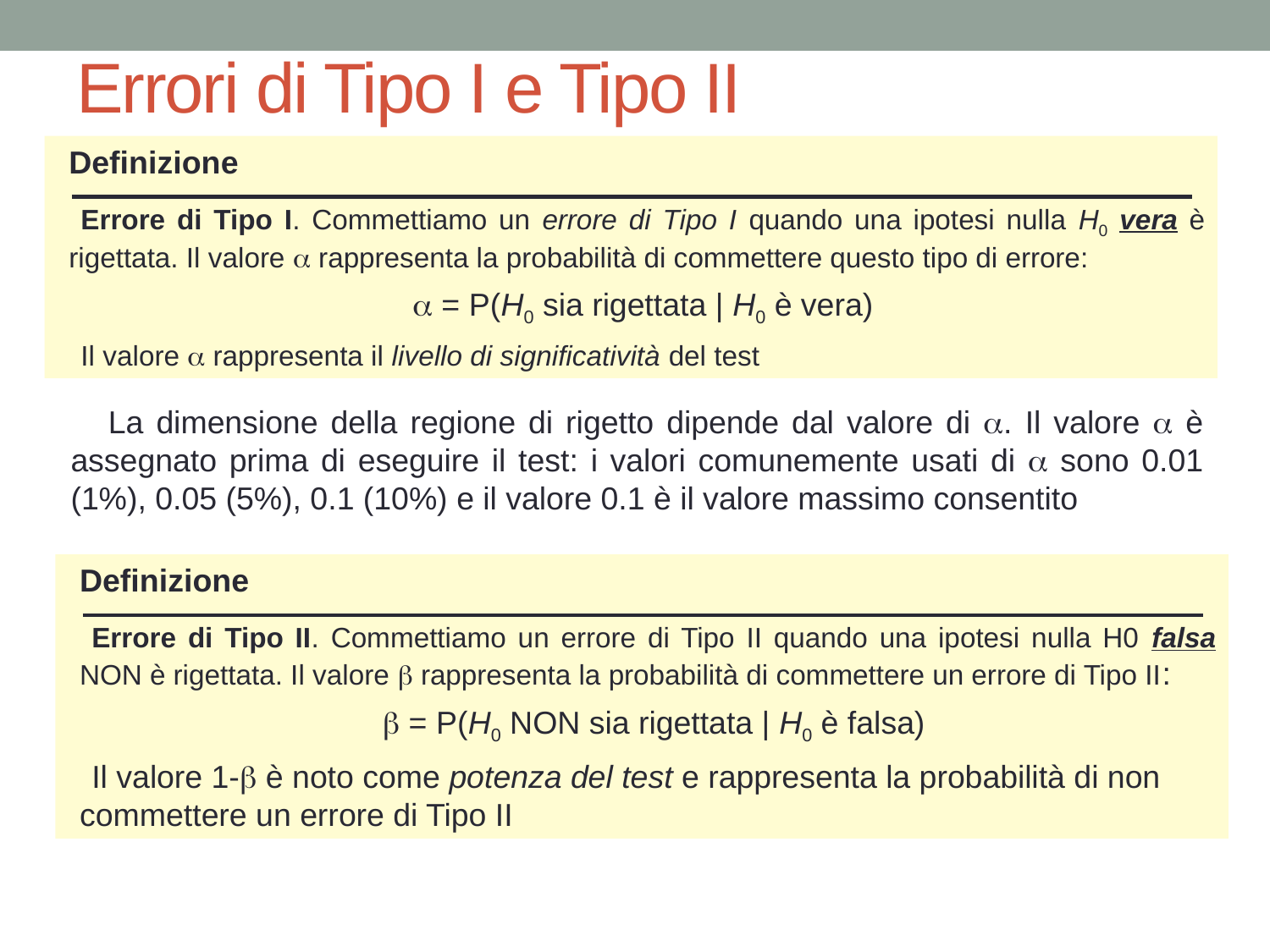

# Errori di Tipo I e Tipo II
Definizione
Errore di Tipo I. Commettiamo un errore di Tipo I quando una ipotesi nulla H0 vera è rigettata. Il valore α rappresenta la probabilità di commettere questo tipo di errore:
α = P(H0 sia rigettata | H0 è vera)
Il valore α rappresenta il livello di significatività del test
La dimensione della regione di rigetto dipende dal valore di α. Il valore α è assegnato prima di eseguire il test: i valori comunemente usati di α sono 0.01 (1%), 0.05 (5%), 0.1 (10%) e il valore 0.1 è il valore massimo consentito
Definizione
Errore di Tipo II. Commettiamo un errore di Tipo II quando una ipotesi nulla H0 falsa NON è rigettata. Il valore β rappresenta la probabilità di commettere un errore di Tipo II:
β = P(H0 NON sia rigettata | H0 è falsa)
Il valore 1-β è noto come potenza del test e rappresenta la probabilità di non commettere un errore di Tipo II